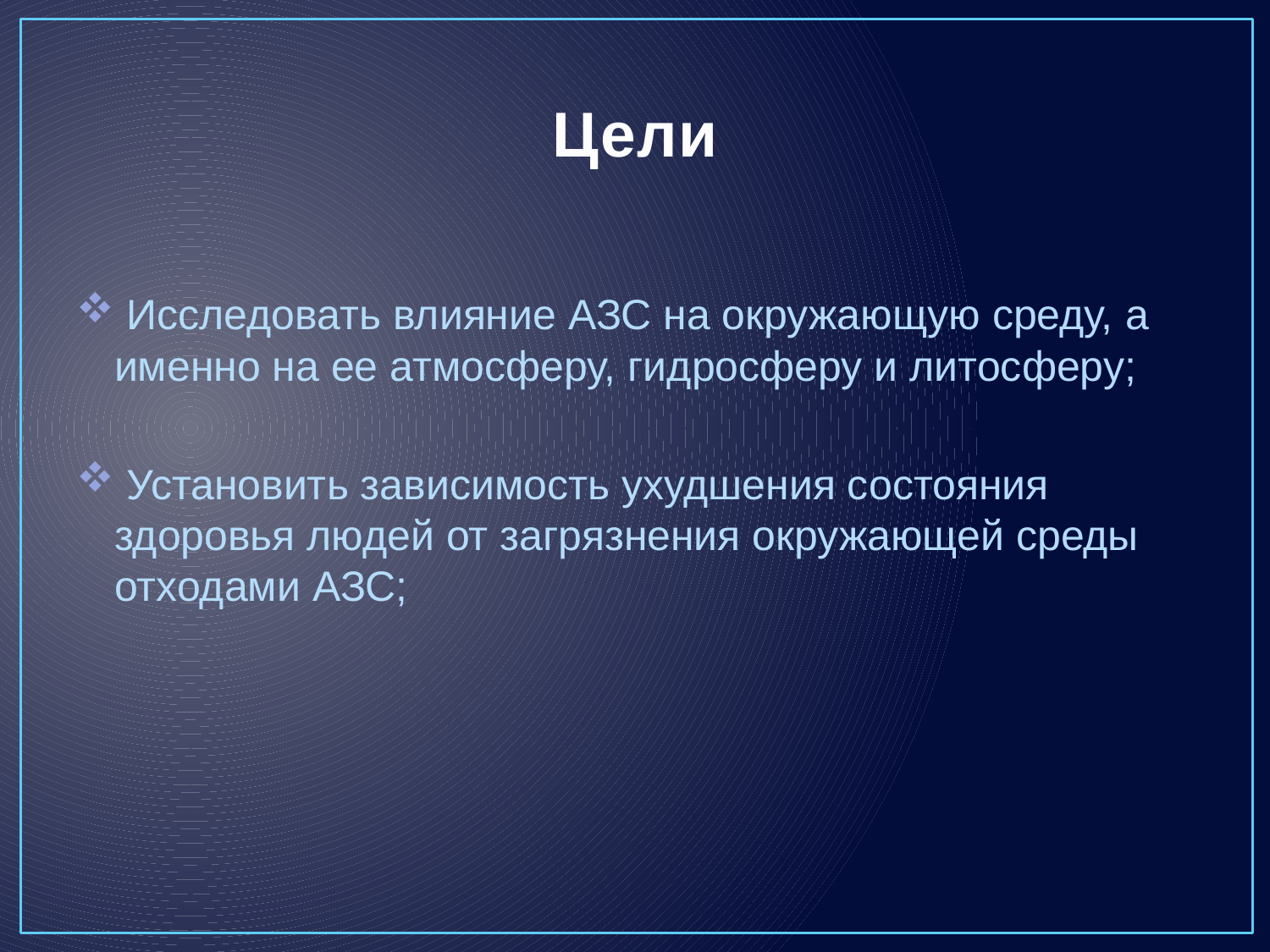

# Цели

 Исследовать влияние АЗС на окружающую среду, а именно на ее атмосферу, гидросферу и литосферу;

 Установить зависимость ухудшения состояния здоровья людей от загрязнения окружающей среды отходами АЗС;